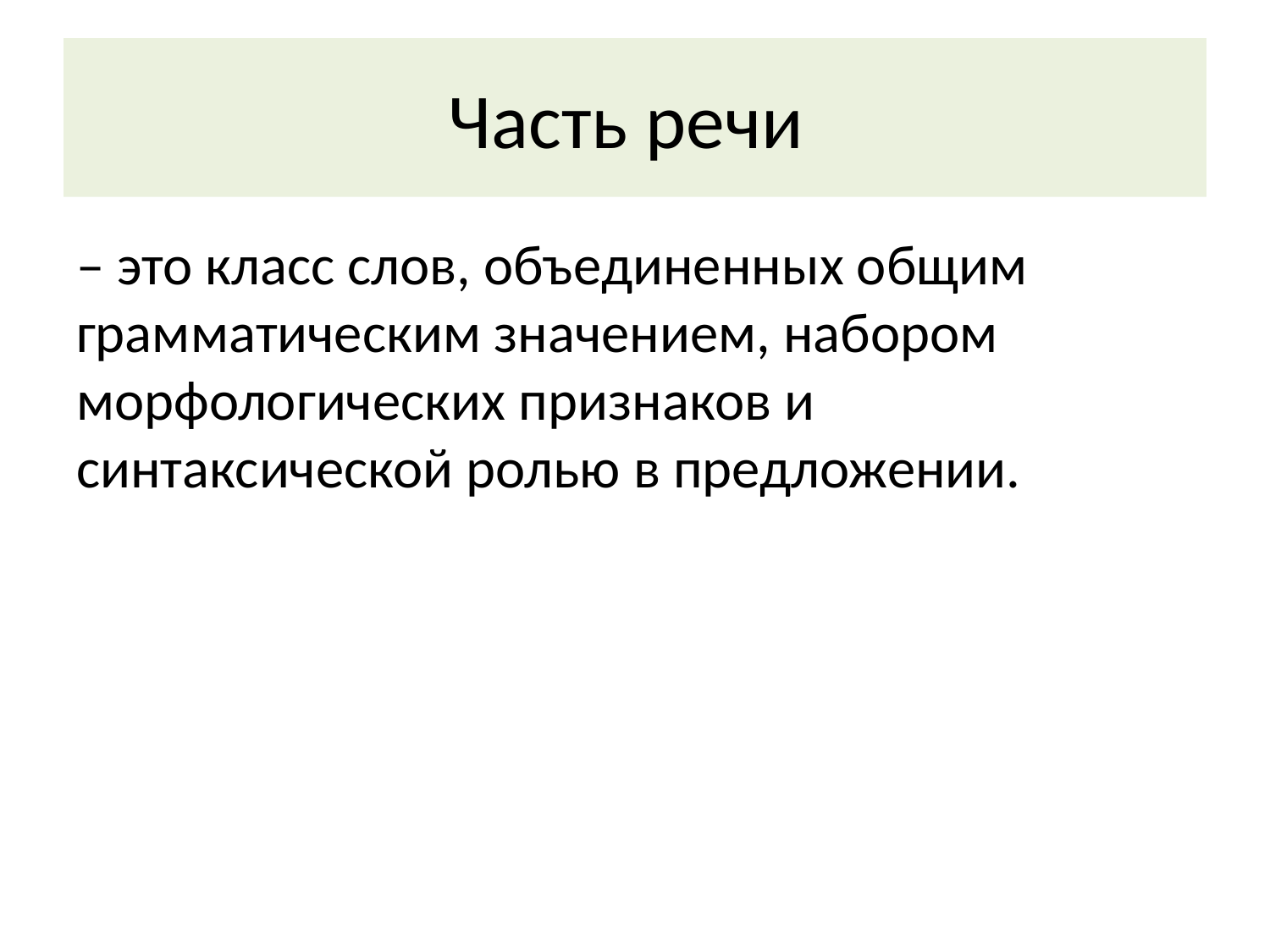

# Часть речи
– это класс слов, объединенных общим грамматическим значением, набором морфологических признаков и синтаксической ролью в предложении.